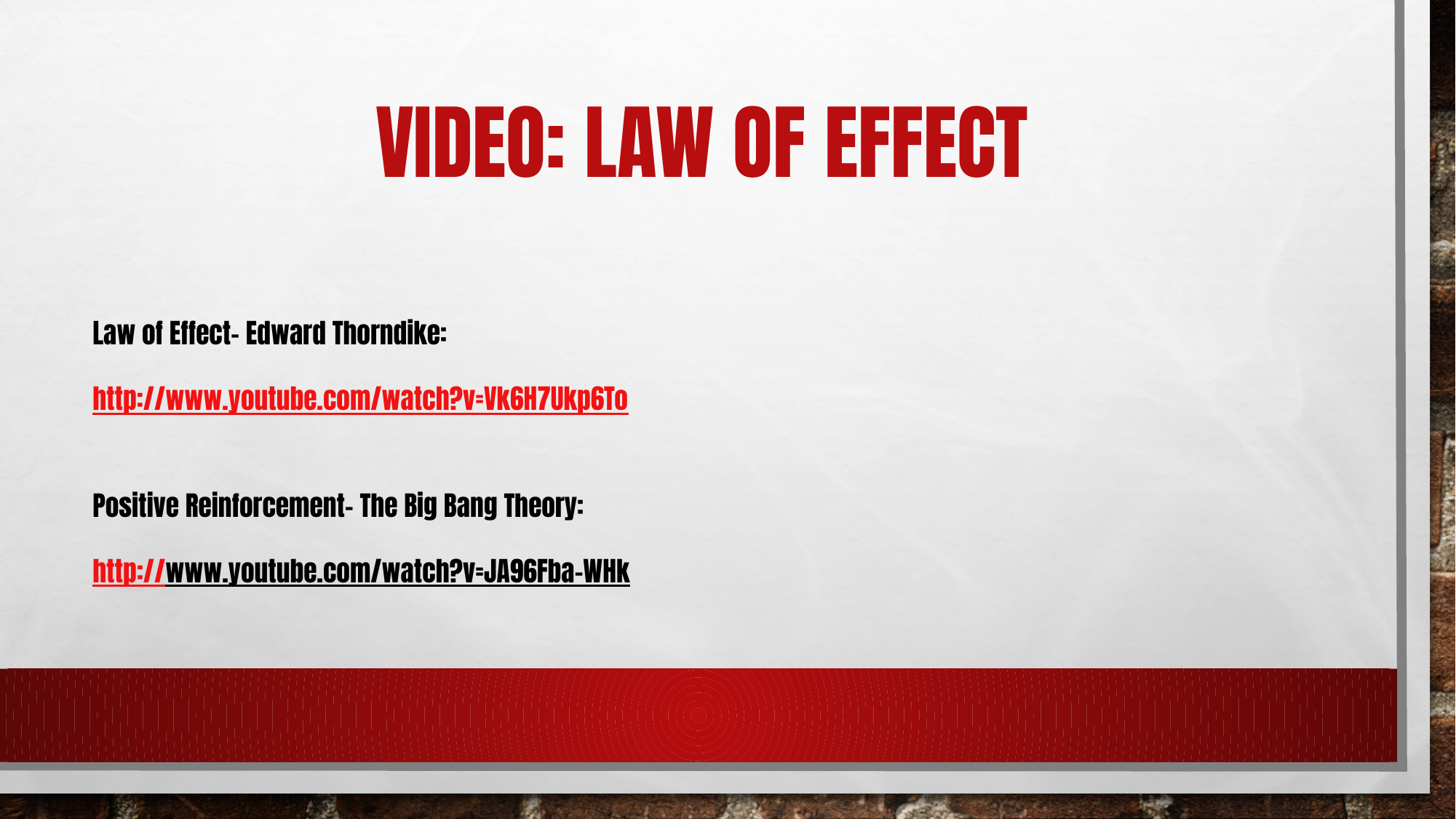

# Video: Law of effect
Law of Effect- Edward Thorndike:

http://www.youtube.com/watch?v=Vk6H7Ukp6To

Positive Reinforcement- The Big Bang Theory:

http://www.youtube.com/watch?v=JA96Fba-WHk